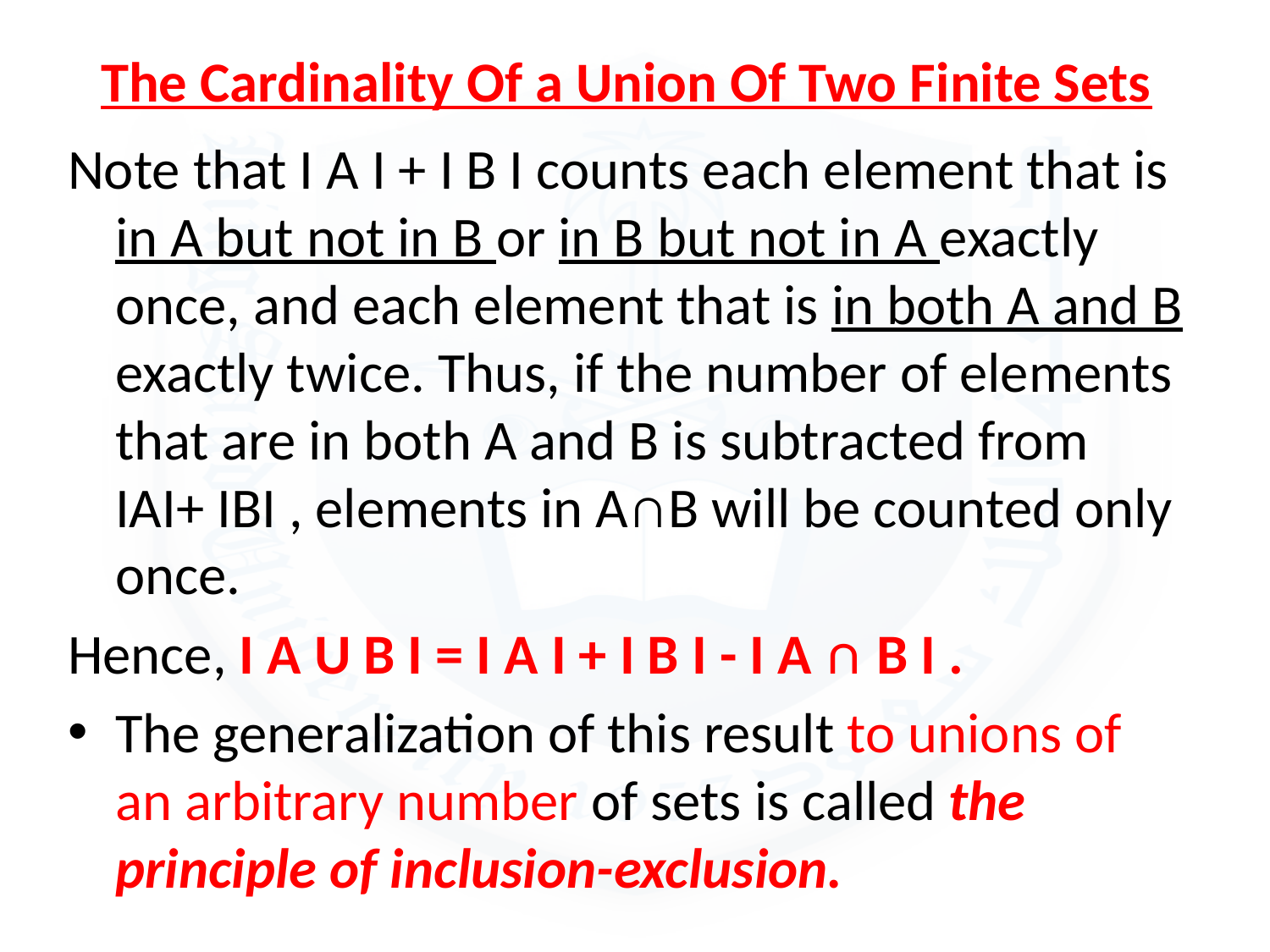

# The Cardinality Of a Union Of Two Finite Sets
Note that I A I + I B I counts each element that is in A but not in B or in B but not in A exactly once, and each element that is in both A and B exactly twice. Thus, if the number of elements that are in both A and B is subtracted from IAI+ IBI , elements in A∩B will be counted only once.
Hence, I A U B I = I A I + I B I - I A ∩ B I .
The generalization of this result to unions of an arbitrary number of sets is called the principle of inclusion-exclusion.